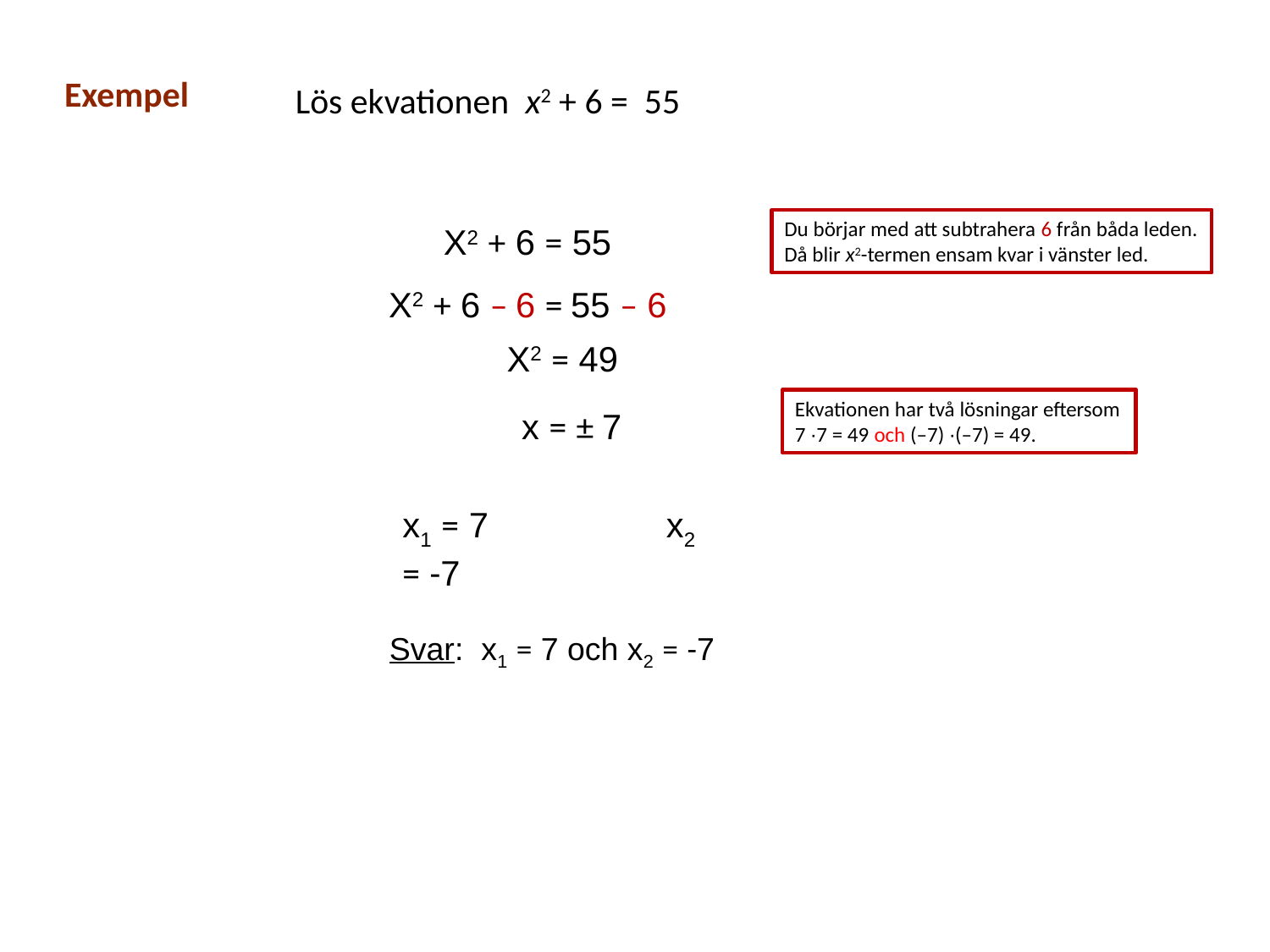

Exempel
Lös ekvationen  x2 + 6 =  55
Du börjar med att subtrahera 6 från båda leden. Då blir x2-termen ensam kvar i vänster led.
X2 + 6 = 55
X2 + 6 – 6 = 55 – 6
X2 = 49
Ekvationen har två lösningar eftersom 7 ∙7 = 49 och (–7) ∙(–7) = 49.
x = ± 7
x1 = 7 		 x2 = -7
Svar:  x1 = 7 och x2 = -7